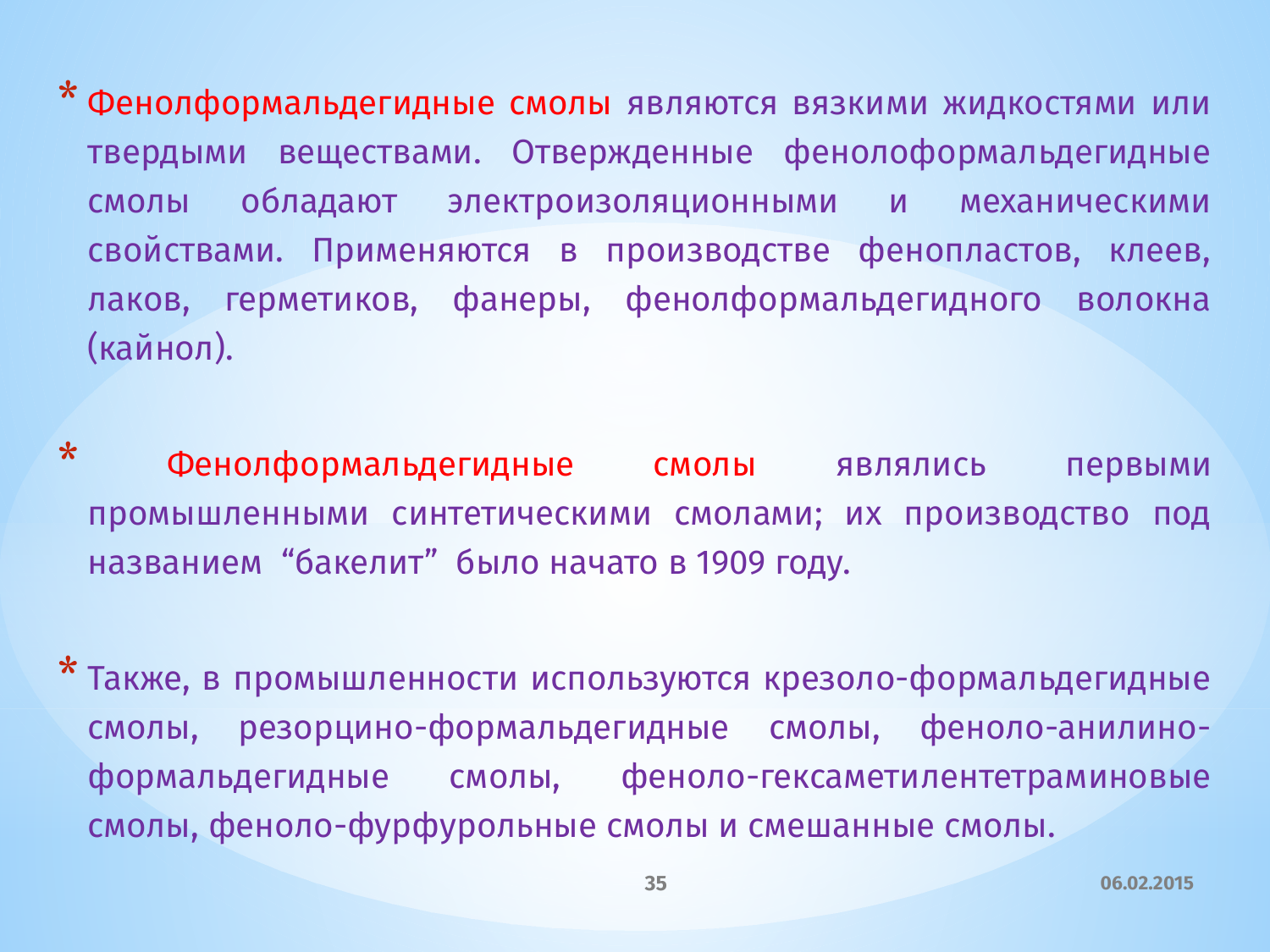

Фенолформальдегидные смолы являются вязкими жидкостями или твердыми веществами. Отвержденные фенолоформальдегидные смолы обладают электроизоляционными и механическими свойствами. Применяются в производстве фенопластов, клеев, лаков, герметиков, фанеры, фенолформальдегидного волокна (кайнол).

 Фенолформальдегидные смолы являлись первыми промышленными синтетическими смолами; их производство под названием  “бакелит”  было начато в 1909 году.

Также, в промышленности используются крезоло-формальдегидные смолы, резорцино-формальдегидные смолы, феноло-анилино-формальдегидные смолы, феноло-гексаметилентетраминовые смолы, феноло-фурфурольные смолы и смешанные смолы.

35
06.02.2015